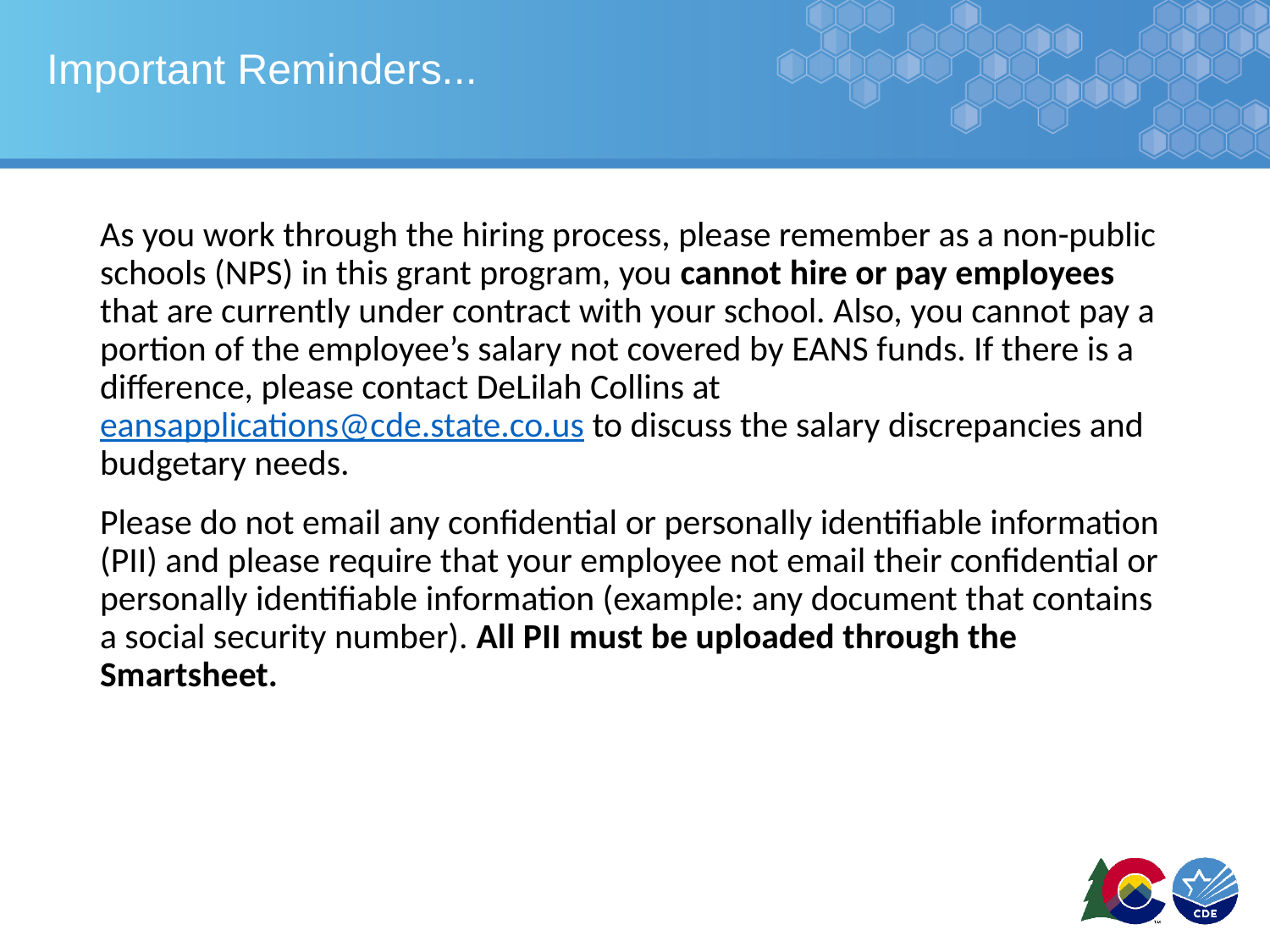

# Important Reminders...
As you work through the hiring process, please remember as a non-public schools (NPS) in this grant program, you cannot hire or pay employees that are currently under contract with your school. Also, you cannot pay a portion of the employee’s salary not covered by EANS funds. If there is a difference, please contact DeLilah Collins at eansapplications@cde.state.co.us to discuss the salary discrepancies and budgetary needs.
Please do not email any confidential or personally identifiable information (PII) and please require that your employee not email their confidential or personally identifiable information (example: any document that contains a social security number). All PII must be uploaded through the Smartsheet.